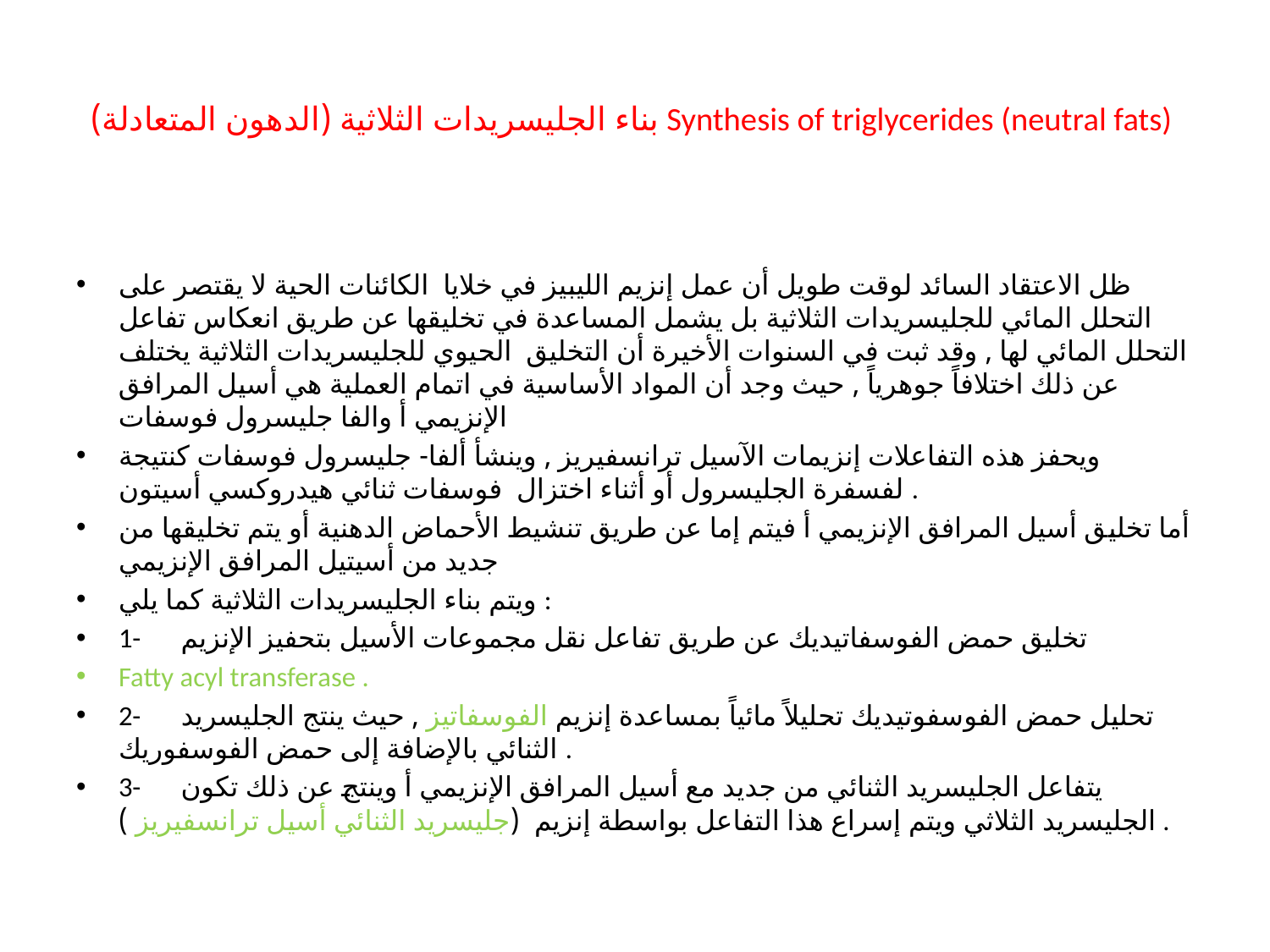

# بناء الجليسريدات الثلاثية (الدهون المتعادلة) Synthesis of triglycerides (neutral fats)

ظل الاعتقاد السائد لوقت طويل أن عمل إنزيم الليبيز في خلايا  الكائنات الحية لا يقتصر على التحلل المائي للجليسريدات الثلاثية بل يشمل المساعدة في تخليقها عن طريق انعكاس تفاعل التحلل المائي لها , وقد ثبت في السنوات الأخيرة أن التخليق  الحيوي للجليسريدات الثلاثية يختلف عن ذلك اختلافاً جوهرياً , حيث وجد أن المواد الأساسية في اتمام العملية هي أسيل المرافق الإنزيمي أ والفا جليسرول فوسفات
ويحفز هذه التفاعلات إنزيمات الآسيل ترانسفيريز , وينشأ ألفا- جليسرول فوسفات كنتيجة لفسفرة الجليسرول أو أثناء اختزال  فوسفات ثنائي هيدروكسي أسيتون .
أما تخليق أسيل المرافق الإنزيمي أ فيتم إما عن طريق تنشيط الأحماض الدهنية أو يتم تخليقها من جديد من أسيتيل المرافق الإنزيمي
ويتم بناء الجليسريدات الثلاثية كما يلي :
1-	تخليق حمض الفوسفاتيديك عن طريق تفاعل نقل مجموعات الأسيل بتحفيز الإنزيم
Fatty acyl transferase .
2-	تحليل حمض الفوسفوتيديك تحليلاً مائياً بمساعدة إنزيم الفوسفاتيز , حيث ينتج الجليسريد الثنائي بالإضافة إلى حمض الفوسفوريك .
3-	يتفاعل الجليسريد الثنائي من جديد مع أسيل المرافق الإنزيمي أ وينتج عن ذلك تكون الجليسريد الثلاثي ويتم إسراع هذا التفاعل بواسطة إنزيم  (جليسريد الثنائي أسيل ترانسفيريز ) .